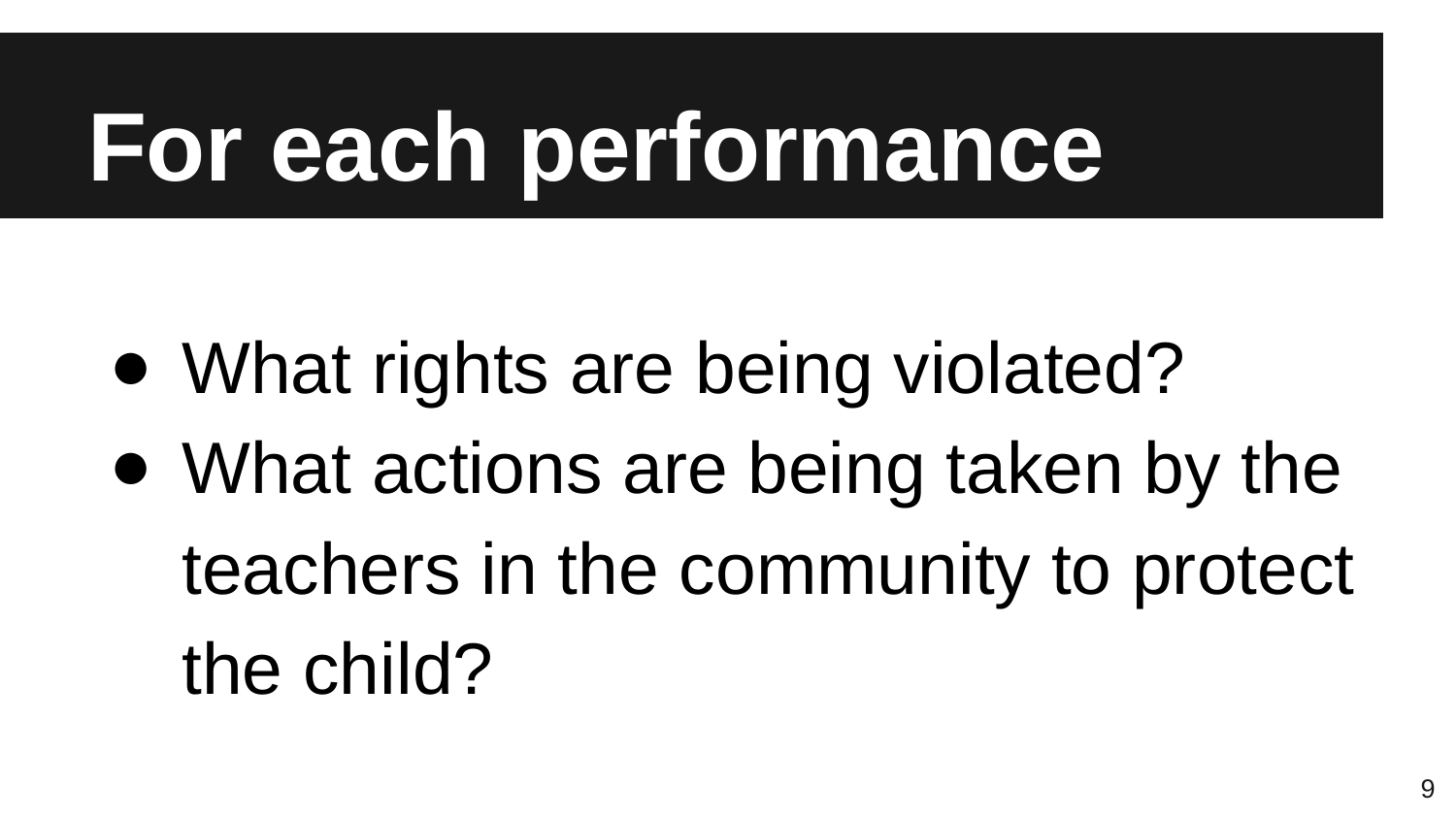

# For each performance
What rights are being violated?
What actions are being taken by the teachers in the community to protect the child?
9